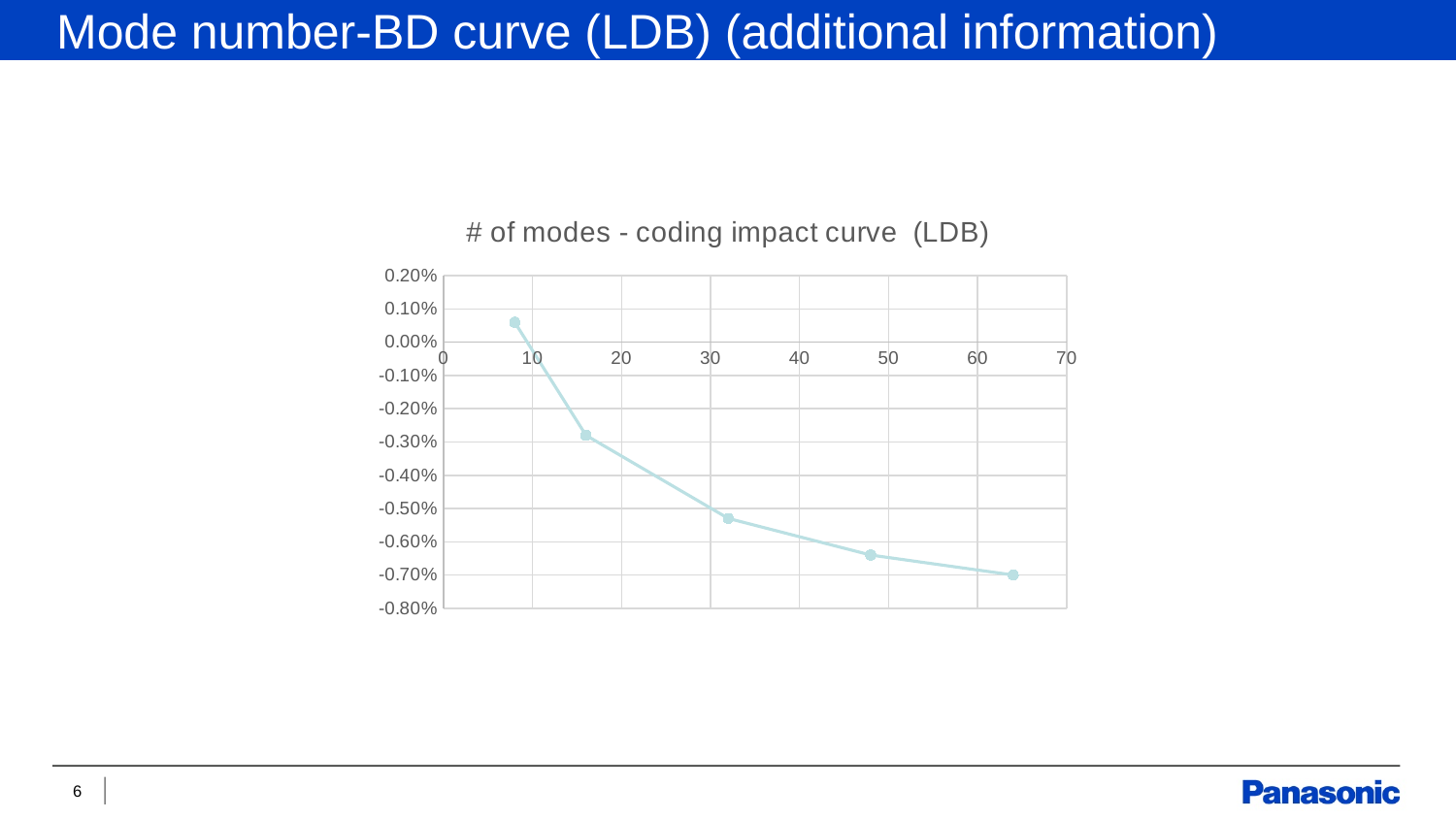

Mode number-BD curve (LDB) (additional information)

### Chart: # of modes - coding impact curve  (LDB)

| Category |  |
|---|---|